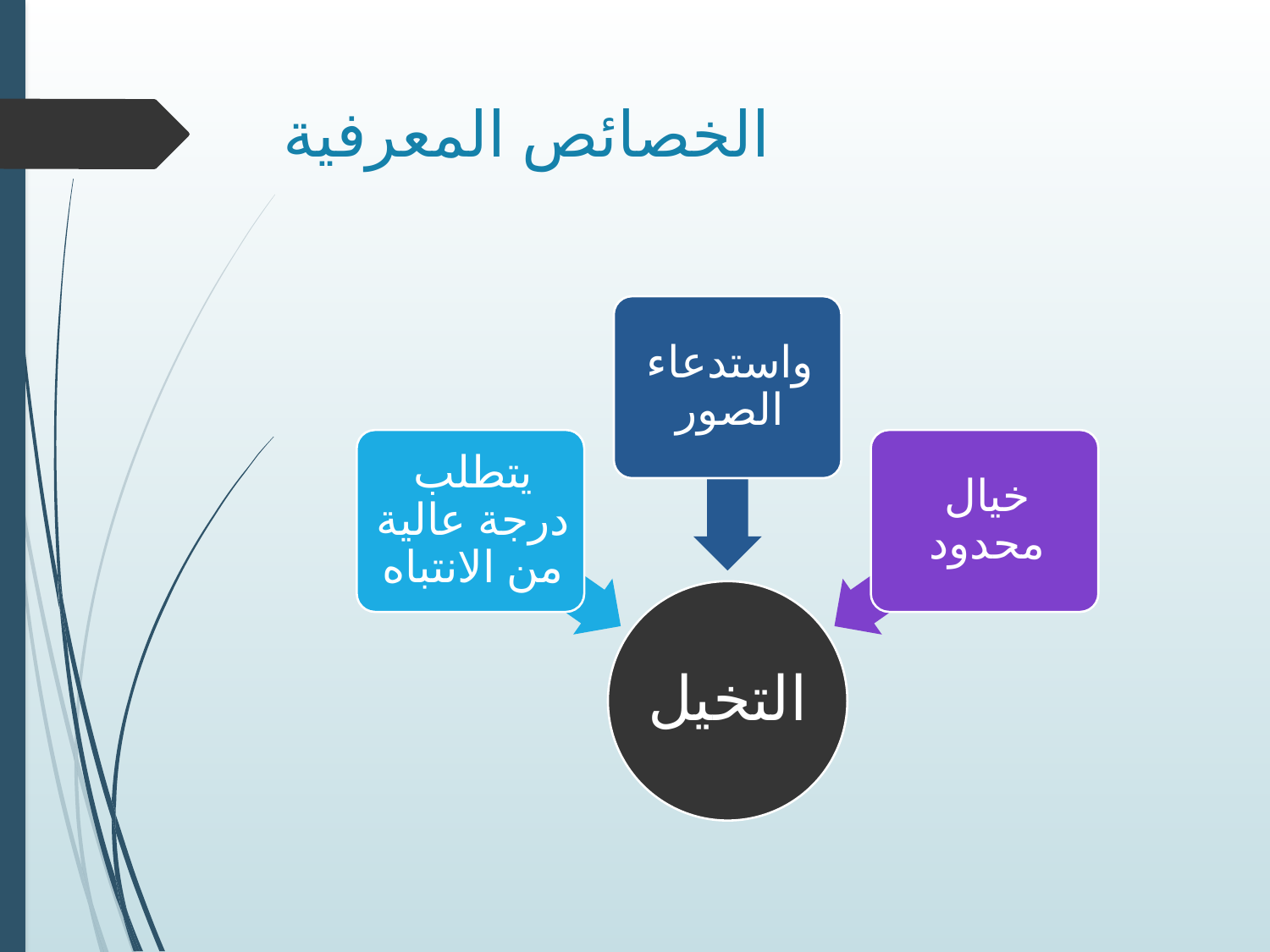

# الخصائص المعرفية
التخيل
يتطلب درجة عالية من الانتباه
واستدعاء الصور
خيال محدود